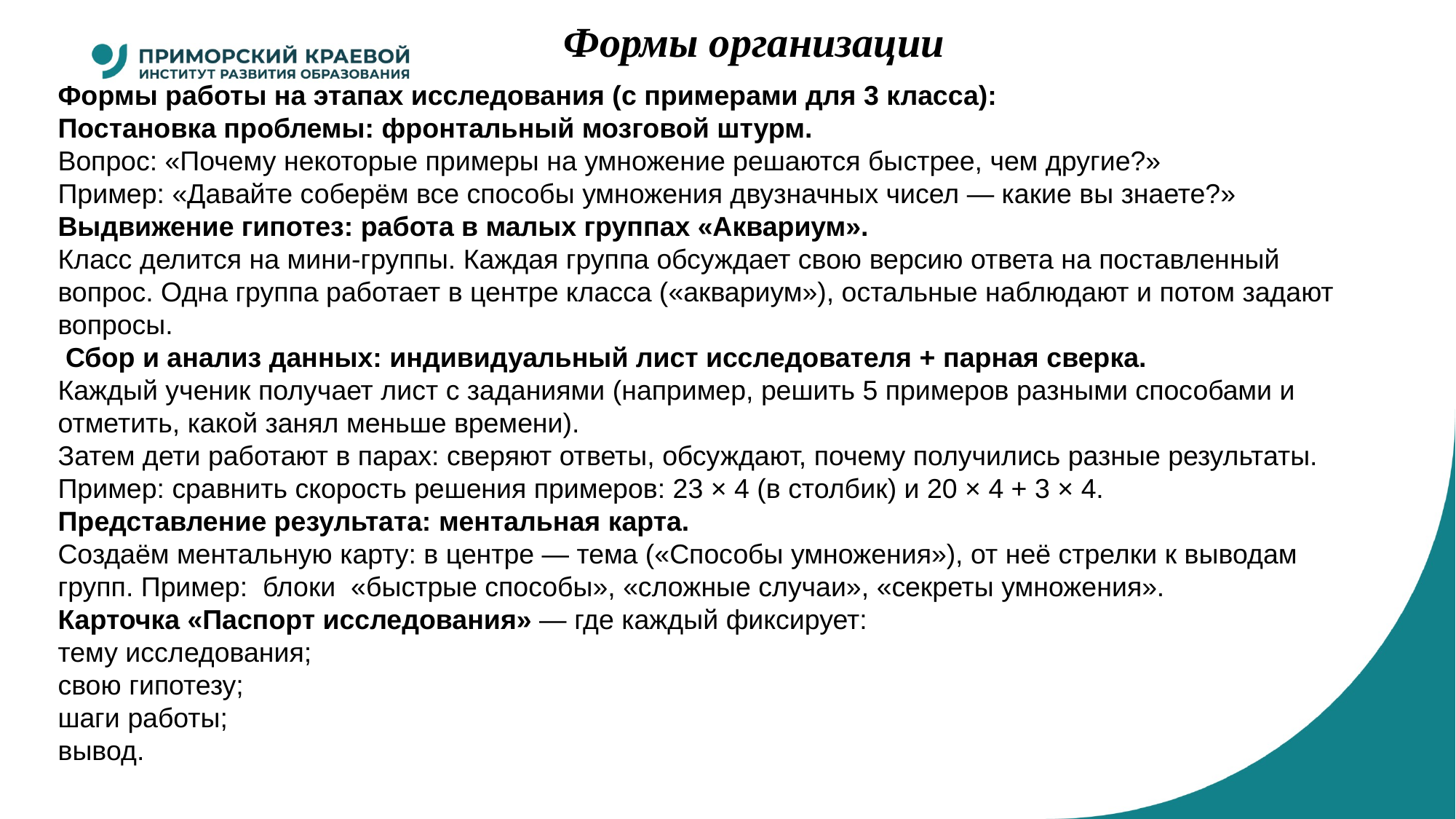

# Формы организации
Формы работы на этапах исследования (с примерами для 3 класса):
Постановка проблемы: фронтальный мозговой штурм.
Вопрос: «Почему некоторые примеры на умножение решаются быстрее, чем другие?»
Пример: «Давайте соберём все способы умножения двузначных чисел — какие вы знаете?»
Выдвижение гипотез: работа в малых группах «Аквариум».
Класс делится на мини-группы. Каждая группа обсуждает свою версию ответа на поставленный вопрос. Одна группа работает в центре класса («аквариум»), остальные наблюдают и потом задают вопросы.
 Сбор и анализ данных: индивидуальный лист исследователя + парная сверка.
Каждый ученик получает лист с заданиями (например, решить 5 примеров разными способами и отметить, какой занял меньше времени).
Затем дети работают в парах: сверяют ответы, обсуждают, почему получились разные результаты.
Пример: сравнить скорость решения примеров: 23 × 4 (в столбик) и 20 × 4 + 3 × 4.
Представление результата: ментальная карта.
Создаём ментальную карту: в центре — тема («Способы умножения»), от неё стрелки к выводам групп. Пример:  блоки  «быстрые способы», «сложные случаи», «секреты умножения».
Карточка «Паспорт исследования» — где каждый фиксирует:
тему исследования;
свою гипотезу;
шаги работы;
вывод.